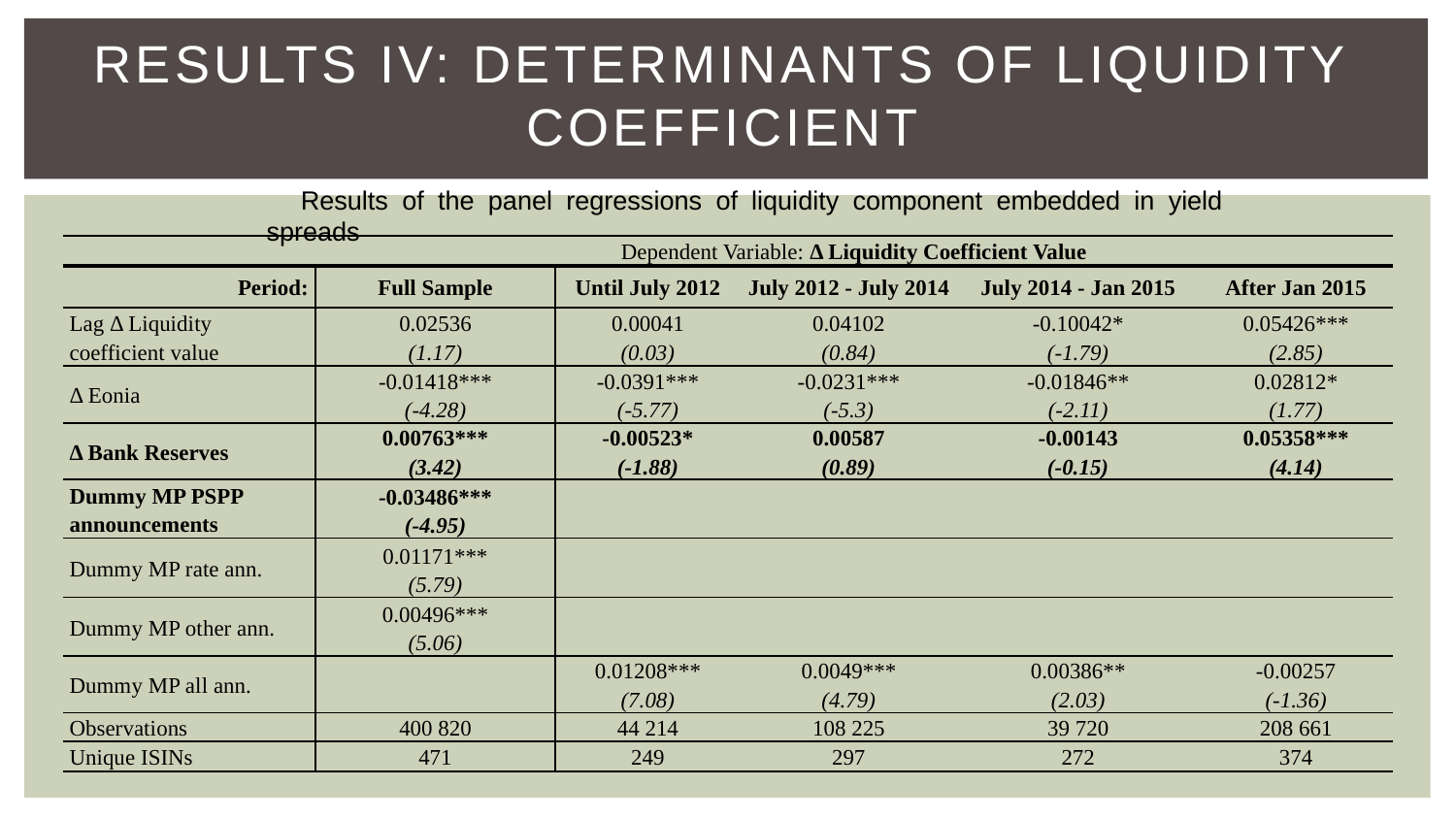

# Results IV: Determinants of liquidity coefficient
Results of the panel regressions of liquidity component embedded in yield spreads
|  | Dependent Variable: Δ Liquidity Coefficient Value |  |  |  |  |
| --- | --- | --- | --- | --- | --- |
| Period: | Full Sample | Until July 2012 | July 2012 - July 2014 | July 2014 - Jan 2015 | After Jan 2015 |
| Lag Δ Liquidity coefficient value | 0.02536 | 0.00041 | 0.04102 | -0.10042\* | 0.05426\*\*\* |
|  | (1.17) | (0.03) | (0.84) | (-1.79) | (2.85) |
| Δ Eonia | -0.01418\*\*\* | -0.0391\*\*\* | -0.0231\*\*\* | -0.01846\*\* | 0.02812\* |
|  | (-4.28) | (-5.77) | (-5.3) | (-2.11) | (1.77) |
| Δ Bank Reserves | 0.00763\*\*\* | -0.00523\* | 0.00587 | -0.00143 | 0.05358\*\*\* |
|  | (3.42) | (-1.88) | (0.89) | (-0.15) | (4.14) |
| Dummy MP PSPP announcements | -0.03486\*\*\* |  |  |  |  |
|  | (-4.95) |  |  |  |  |
| Dummy MP rate ann. | 0.01171\*\*\* |  |  |  |  |
|  | (5.79) |  |  |  |  |
| Dummy MP other ann. | 0.00496\*\*\* |  |  |  |  |
|  | (5.06) |  |  |  |  |
| Dummy MP all ann. |  | 0.01208\*\*\* | 0.0049\*\*\* | 0.00386\*\* | -0.00257 |
|  |  | (7.08) | (4.79) | (2.03) | (-1.36) |
| Observations | 400 820 | 44 214 | 108 225 | 39 720 | 208 661 |
| Unique ISINs | 471 | 249 | 297 | 272 | 374 |